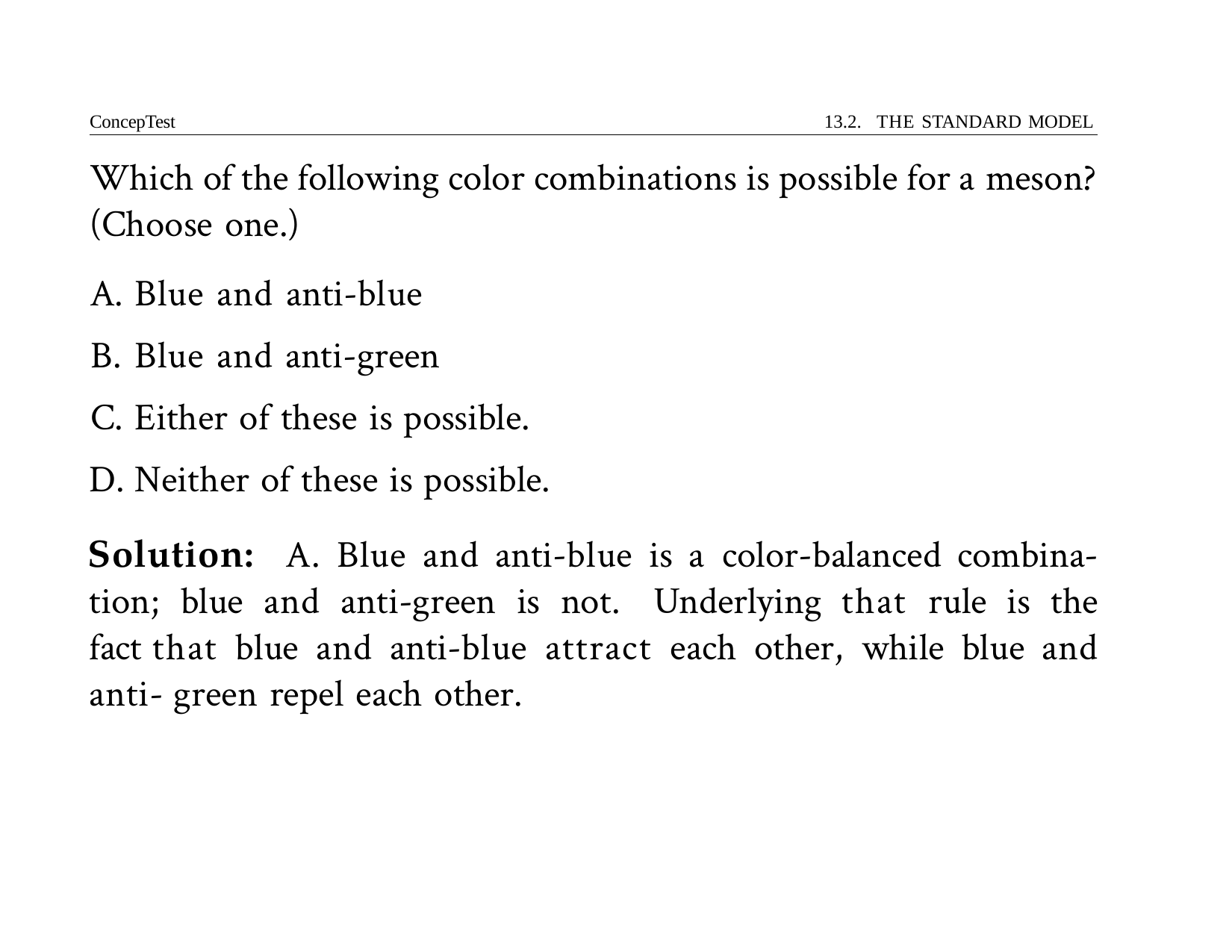

ConcepTest	13.2.  THE STANDARD MODEL

# Which of the following color combinations is possible for a meson? (Choose one.)
Blue and anti-blue
Blue and anti-green
Either of these is possible.
Neither of these is possible.
Solution:  A. Blue and anti-blue is a color-balanced combina- tion; blue and anti-green is not.  Underlying that rule is the fact that blue and anti-blue attract each other, while blue and anti- green repel each other.